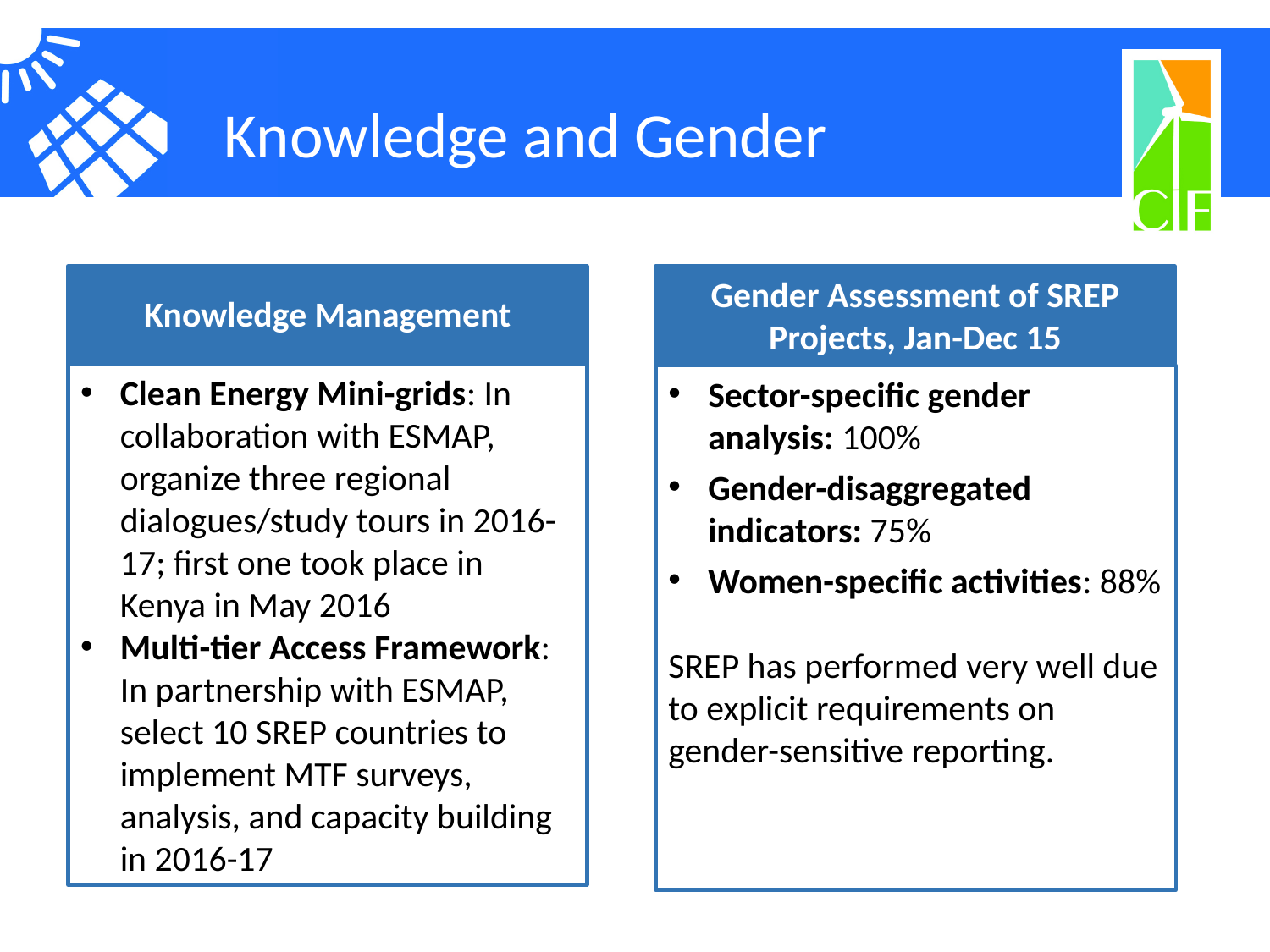

# Knowledge and Gender
Knowledge Management
Clean Energy Mini-grids: In collaboration with ESMAP, organize three regional dialogues/study tours in 2016-17; first one took place in Kenya in May 2016
Multi-tier Access Framework: In partnership with ESMAP, select 10 SREP countries to implement MTF surveys, analysis, and capacity building in 2016-17
Gender Assessment of SREP Projects, Jan-Dec 15

Sector-specific gender analysis: 100%

Gender-disaggregated indicators: 75%

Women-specific activities: 88%

SREP has performed very well due to explicit requirements on gender-sensitive reporting.